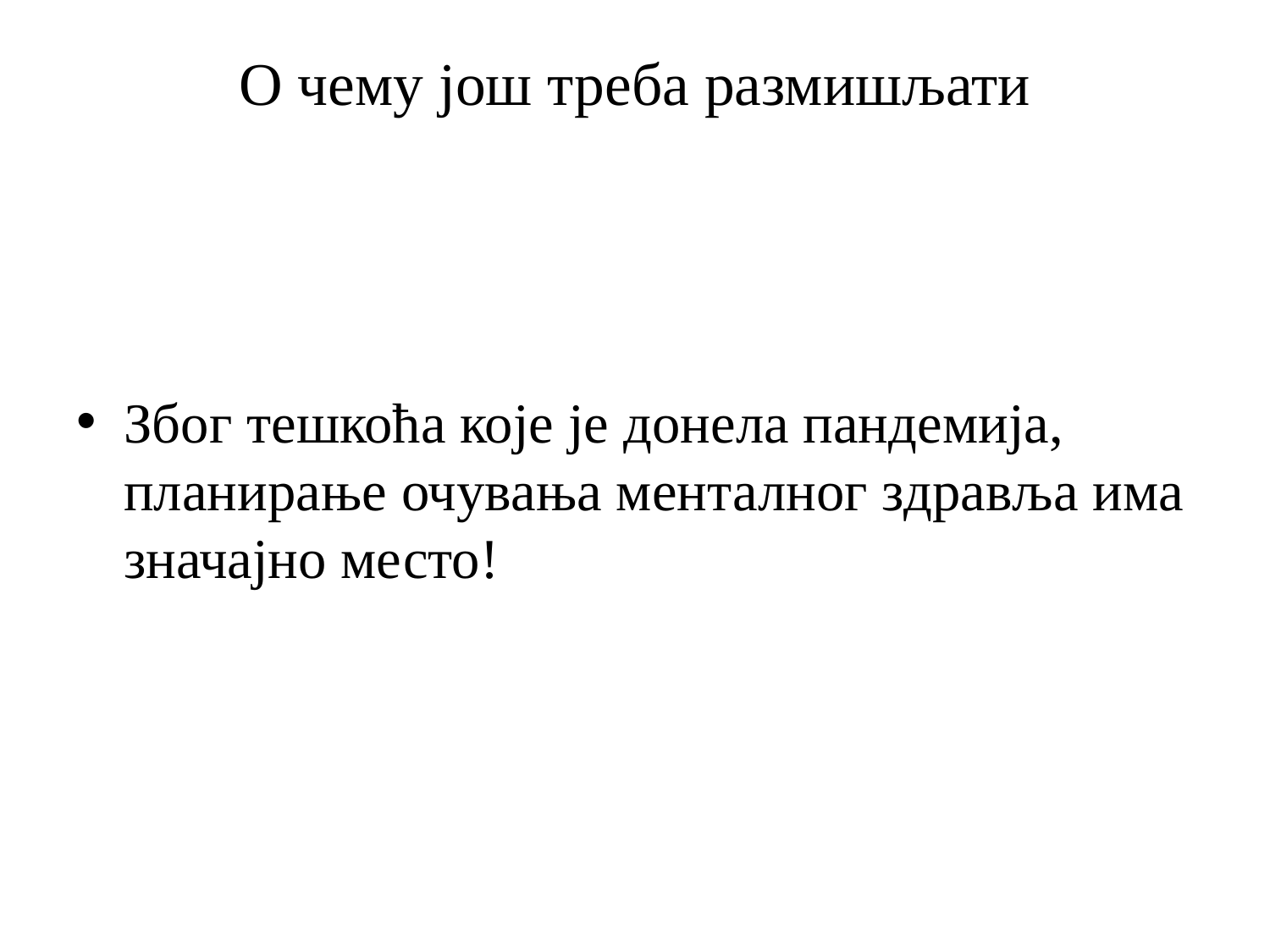

# О чему још треба размишљати

Због тешкоћа које је донела пандемија, планирање очувања менталног здравља има значајно место!